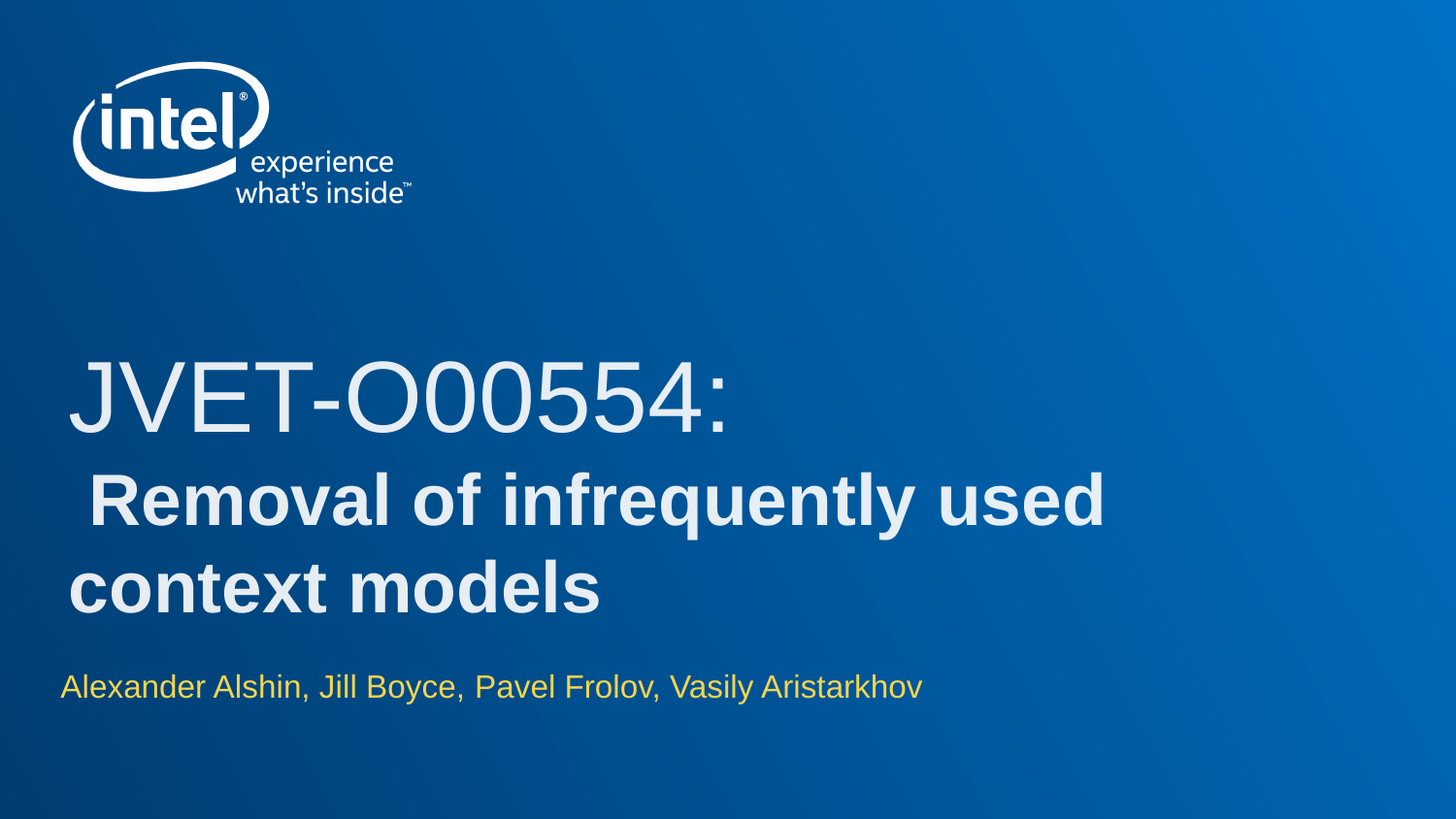

# JVET-O00554: Removal of infrequently used context models
Alexander Alshin, Jill Boyce, Pavel Frolov, Vasily Aristarkhov